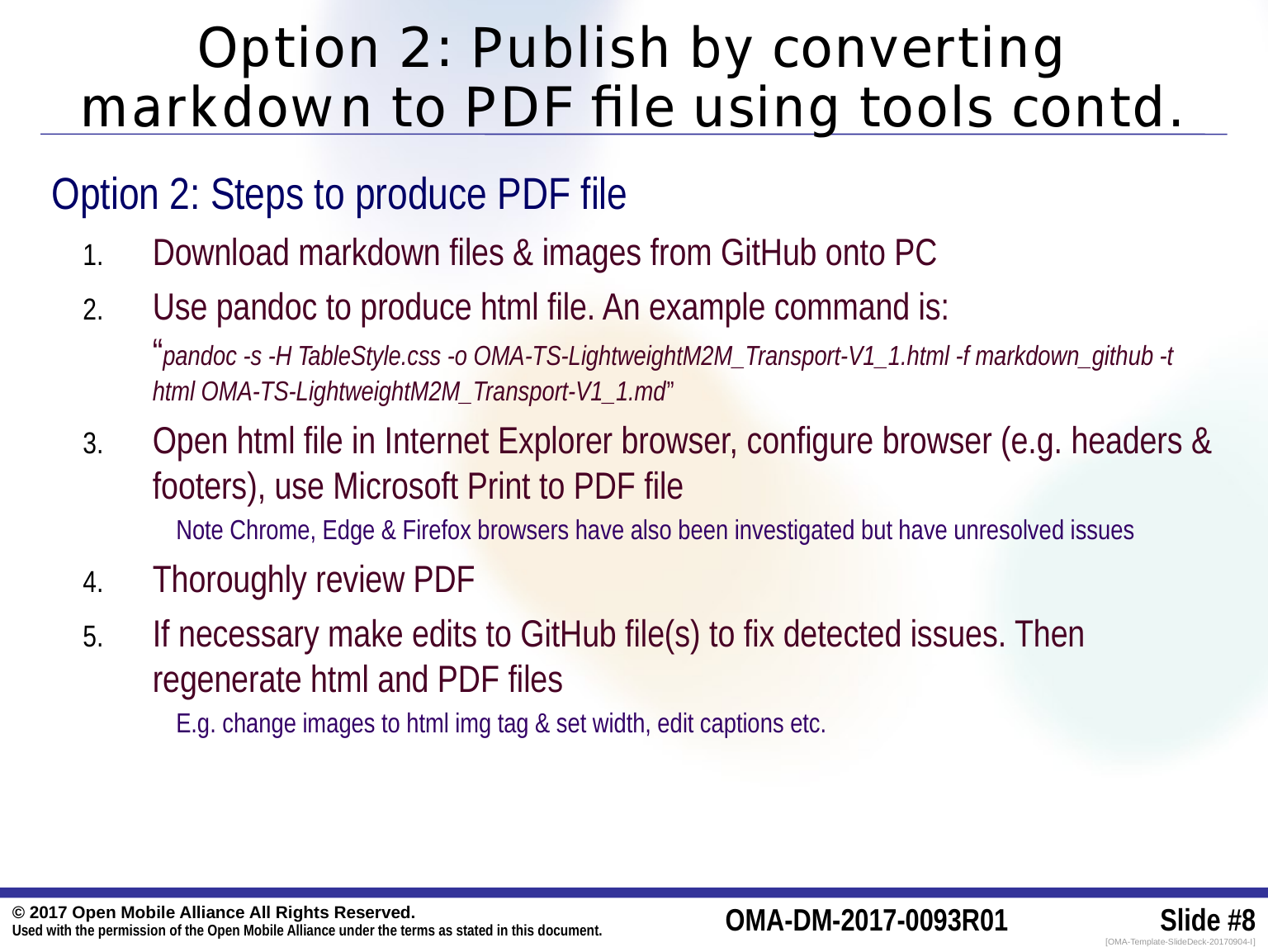

# Option 2: Publish by converting markdown to PDF file using tools contd.
Option 2: Steps to produce PDF file
Download markdown files & images from GitHub onto PC
Use pandoc to produce html file. An example command is:
“pandoc -s -H TableStyle.css -o OMA-TS-LightweightM2M_Transport-V1_1.html -f markdown_github -t html OMA-TS-LightweightM2M_Transport-V1_1.md”
Open html file in Internet Explorer browser, configure browser (e.g. headers & footers), use Microsoft Print to PDF file
Note Chrome, Edge & Firefox browsers have also been investigated but have unresolved issues
Thoroughly review PDF
If necessary make edits to GitHub file(s) to fix detected issues. Then regenerate html and PDF files
E.g. change images to html img tag & set width, edit captions etc.